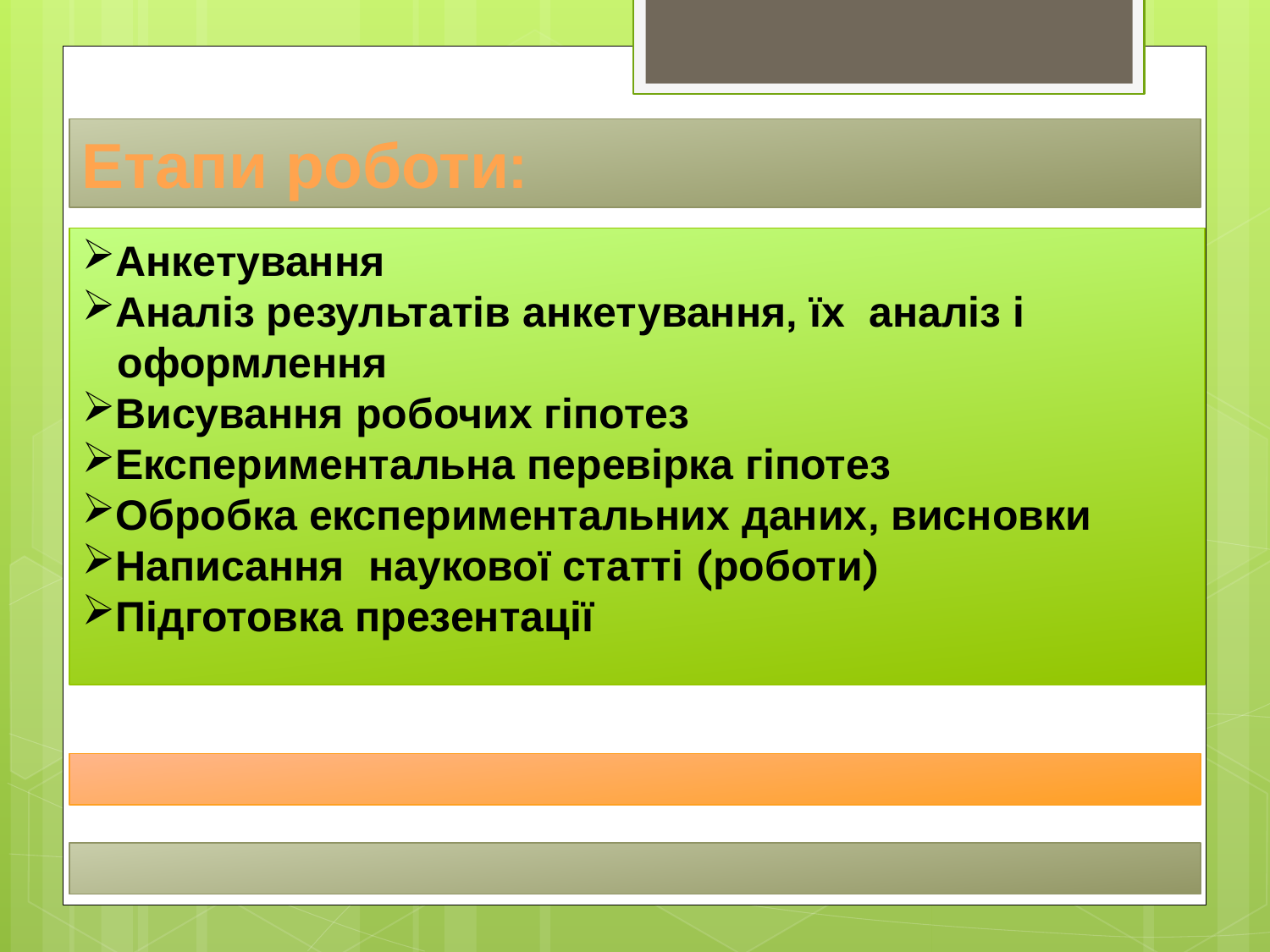

Етапи роботи:
Анкетування
Аналіз результатів анкетування, їх  аналіз і
   оформлення
Висування робочих гіпотез
Експериментальна перевірка гіпотез
Обробка експериментальних даних, висновки
Написання  наукової статті (роботи)
Підготовка презентації